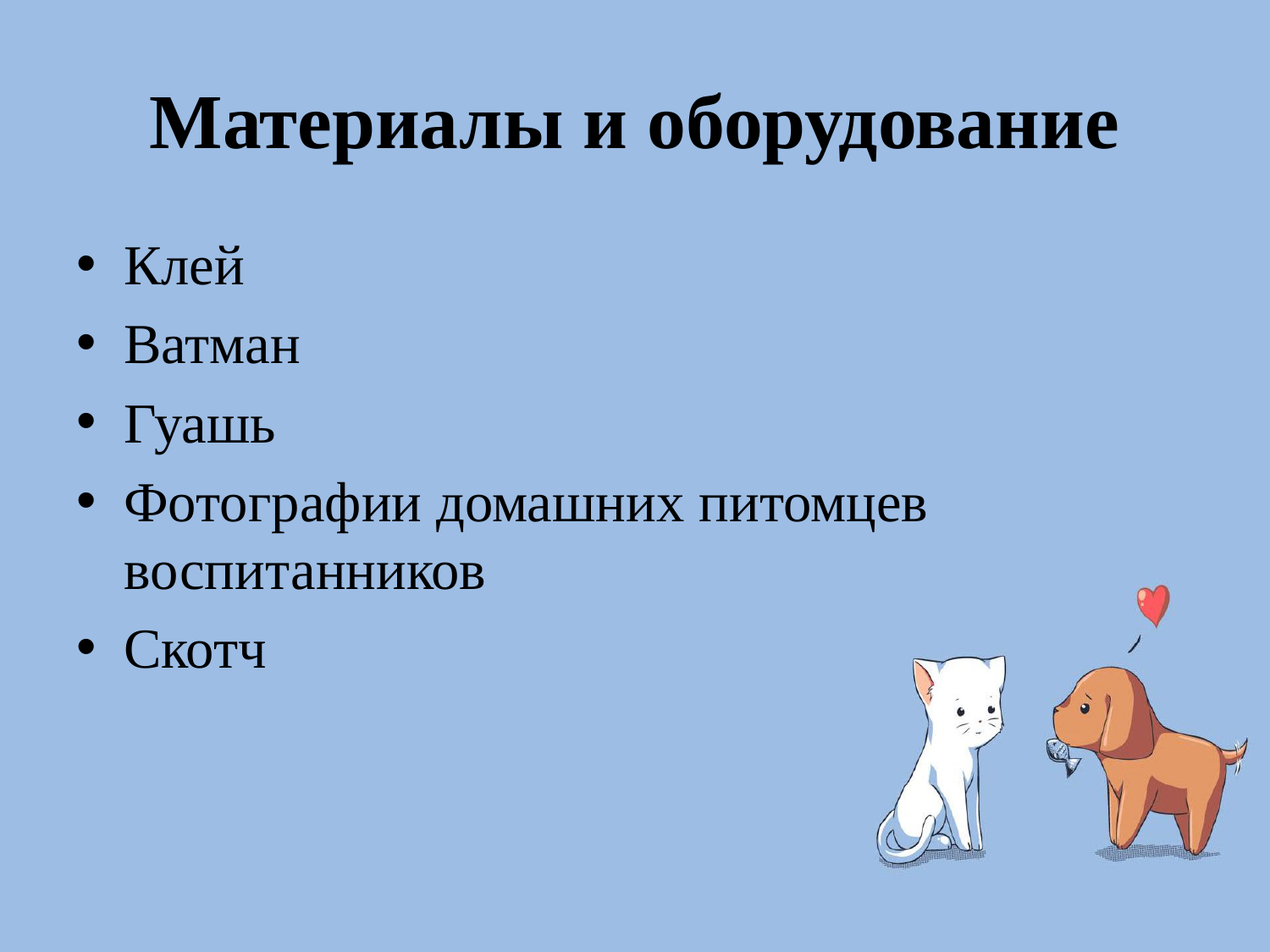

# Материалы и оборудование
Клей
Ватман
Гуашь
Фотографии домашних питомцев воспитанников
Скотч